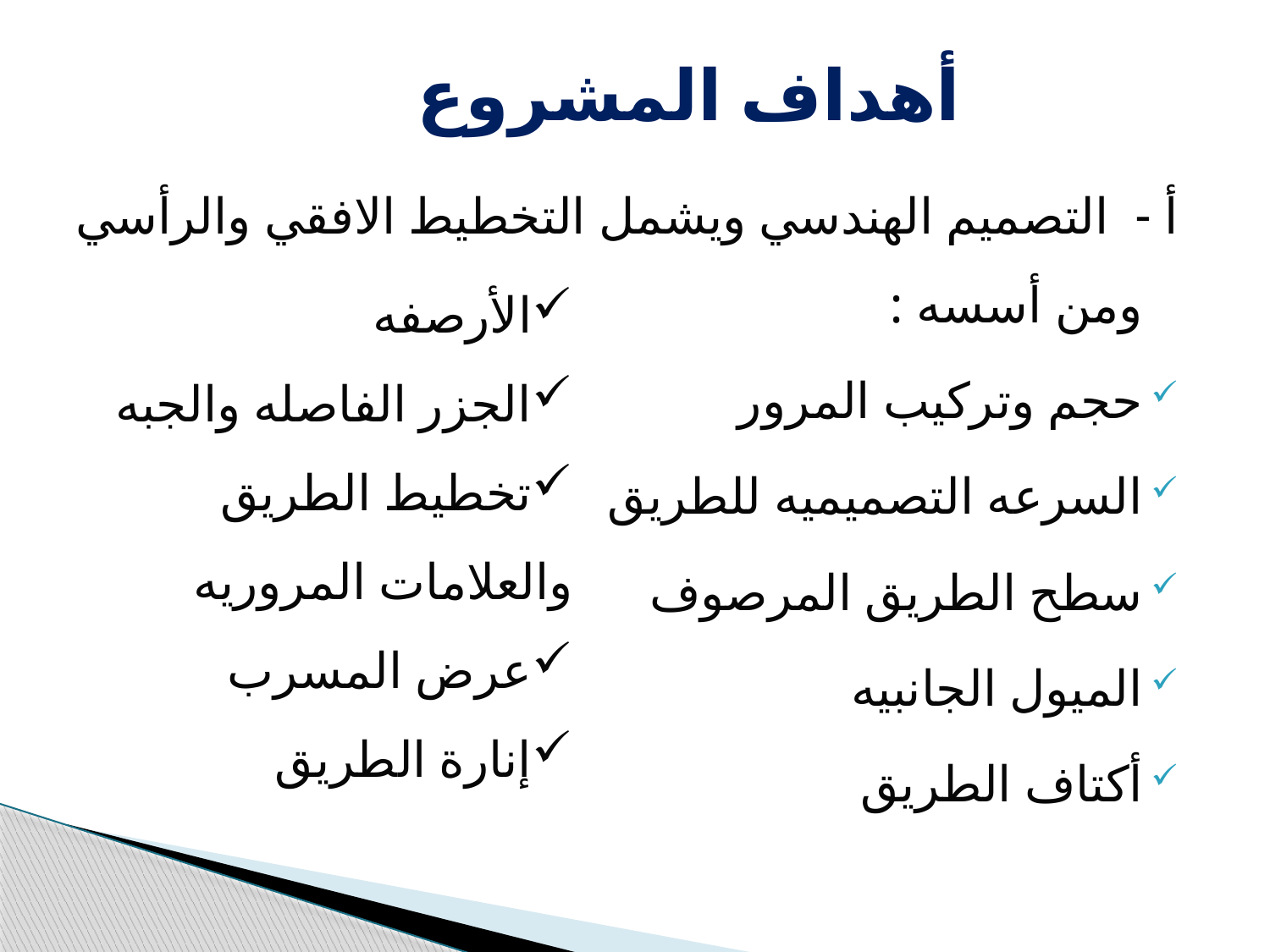

# أهداف المشروع
أ -  التصميم الهندسي ويشمل التخطيط الافقي والرأسي ومن أسسه :
حجم وتركيب المرور
السرعه التصميميه للطريق
سطح الطريق المرصوف
الميول الجانبيه
أكتاف الطريق

الأرصفه
الجزر الفاصله والجبه
تخطيط الطريق والعلامات المروريه
عرض المسرب
إنارة الطريق